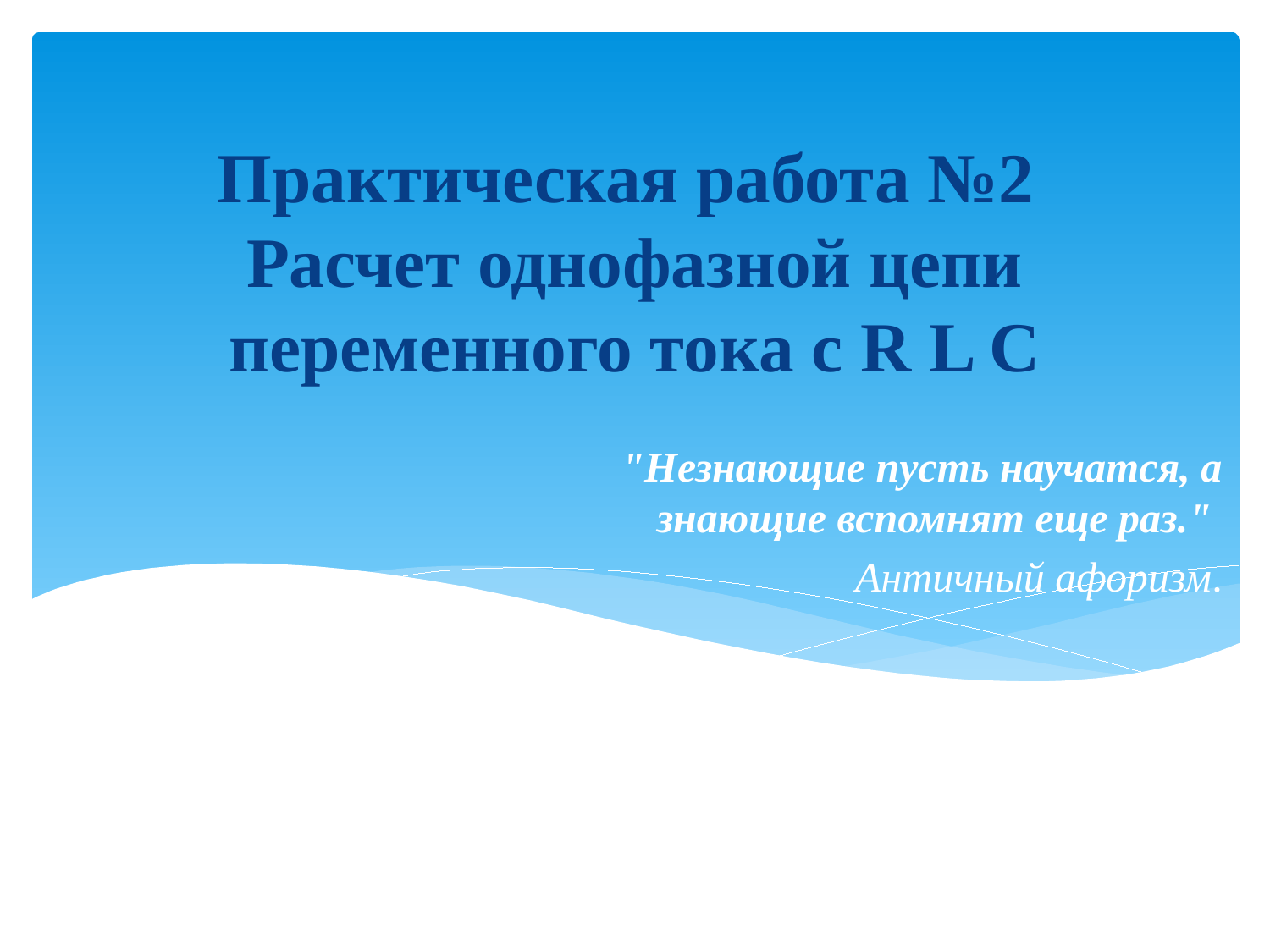

# Практическая работа №2 Расчет однофазной цепи переменного тока с R L C
"Незнающие пусть научатся, а знающие вспомнят еще раз."
Античный афоризм.